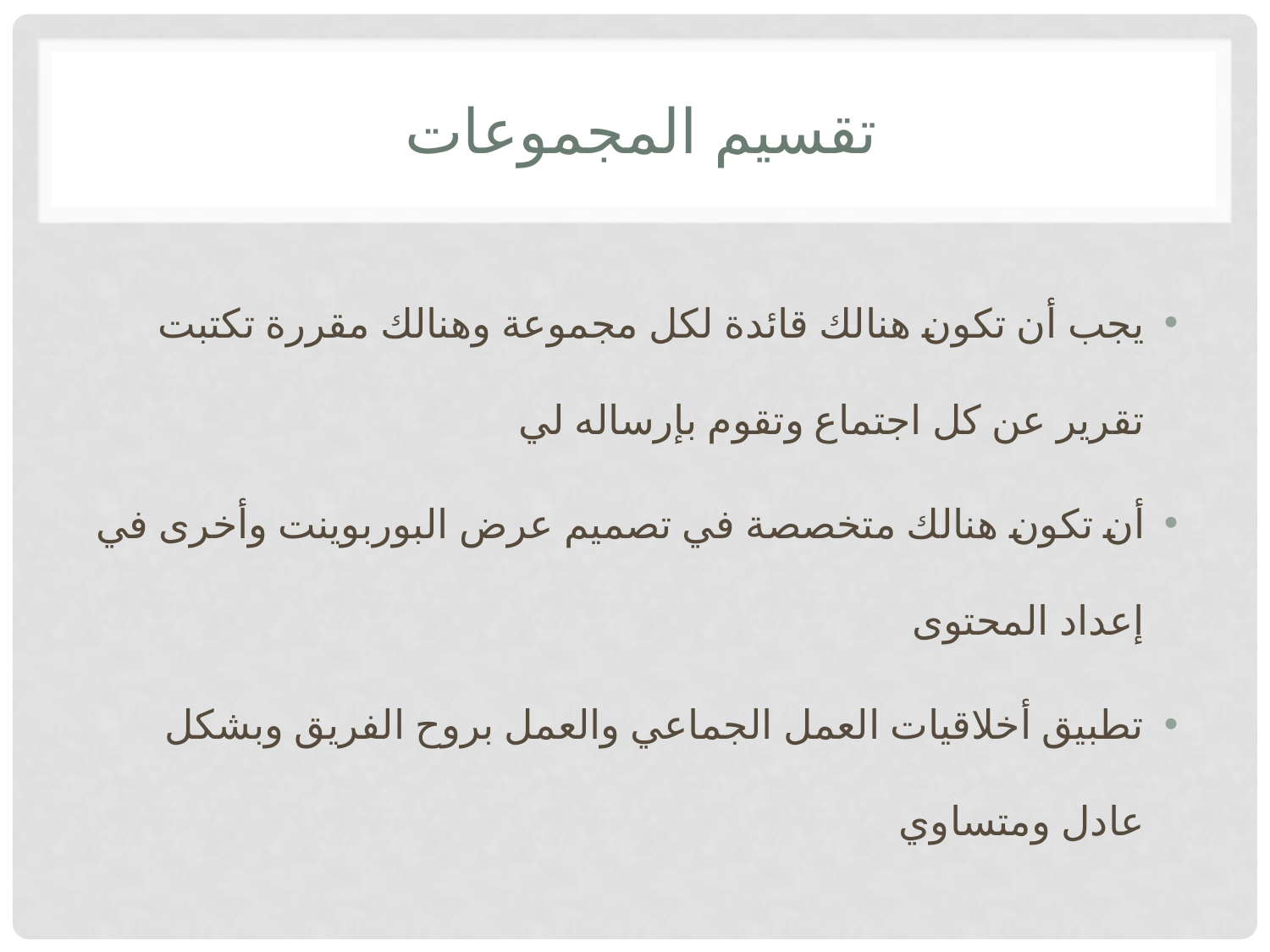

# تقسيم المجموعات
يجب أن تكون هنالك قائدة لكل مجموعة وهنالك مقررة تكتبت تقرير عن كل اجتماع وتقوم بإرساله لي
أن تكون هنالك متخصصة في تصميم عرض البوربوينت وأخرى في إعداد المحتوى
تطبيق أخلاقيات العمل الجماعي والعمل بروح الفريق وبشكل عادل ومتساوي